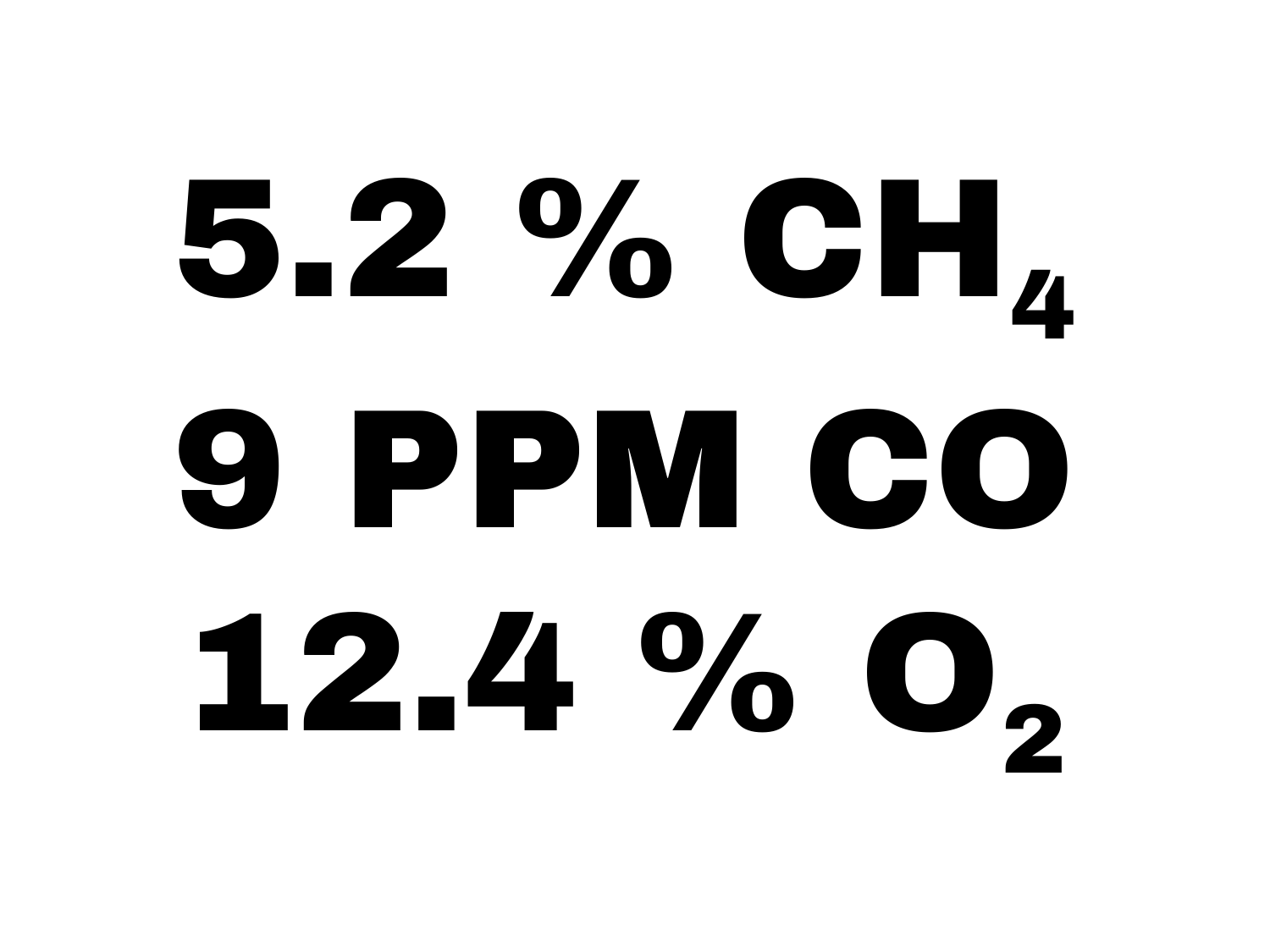

# 5.2 % CH4 9 PPM CO 12.4 % O2